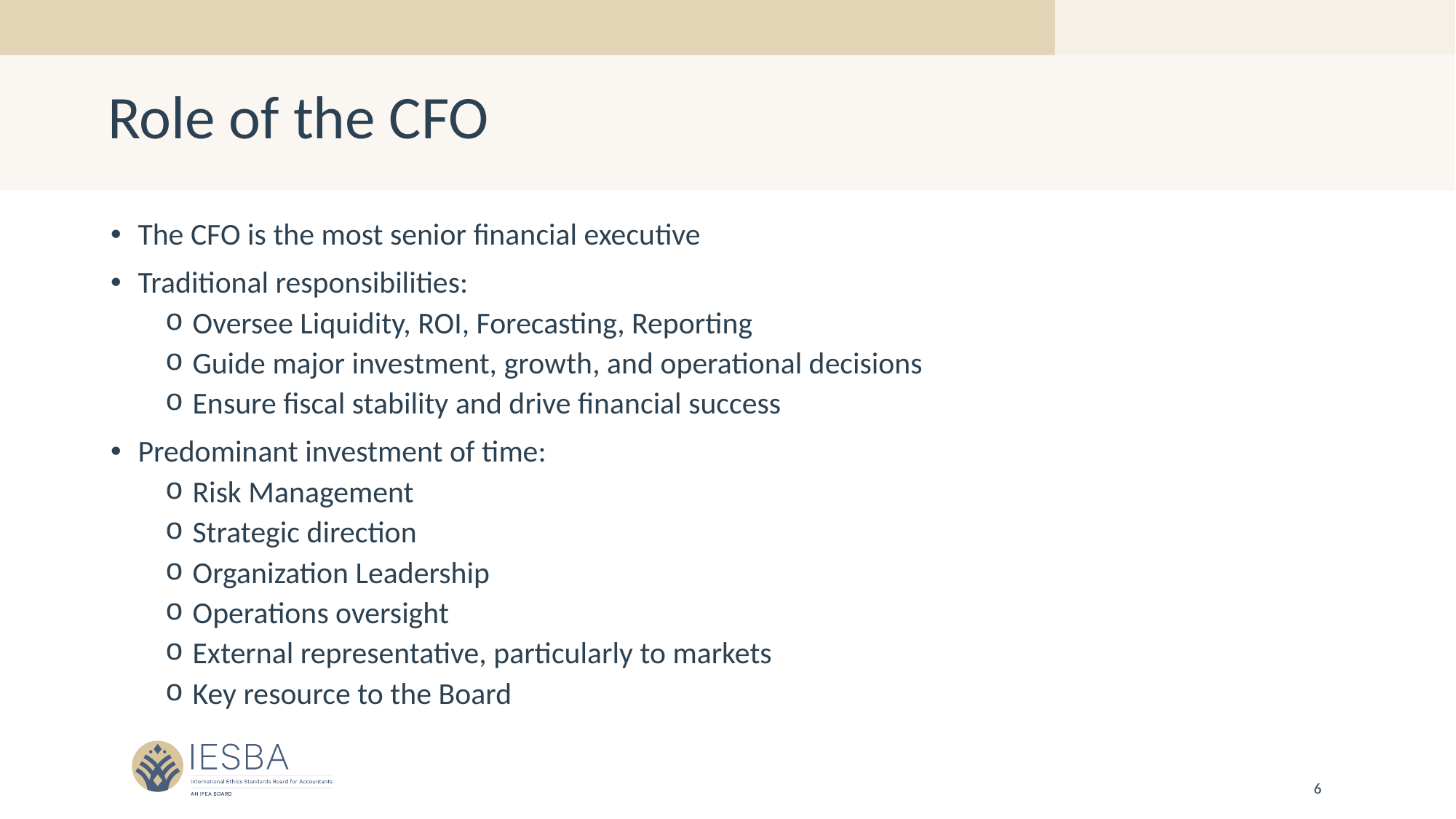

# Role of the CFO
The CFO is the most senior financial executive
Traditional responsibilities:
Oversee Liquidity, ROI, Forecasting, Reporting
Guide major investment, growth, and operational decisions
Ensure fiscal stability and drive financial success
Predominant investment of time:
Risk Management
Strategic direction
Organization Leadership
Operations oversight
External representative, particularly to markets
Key resource to the Board
6